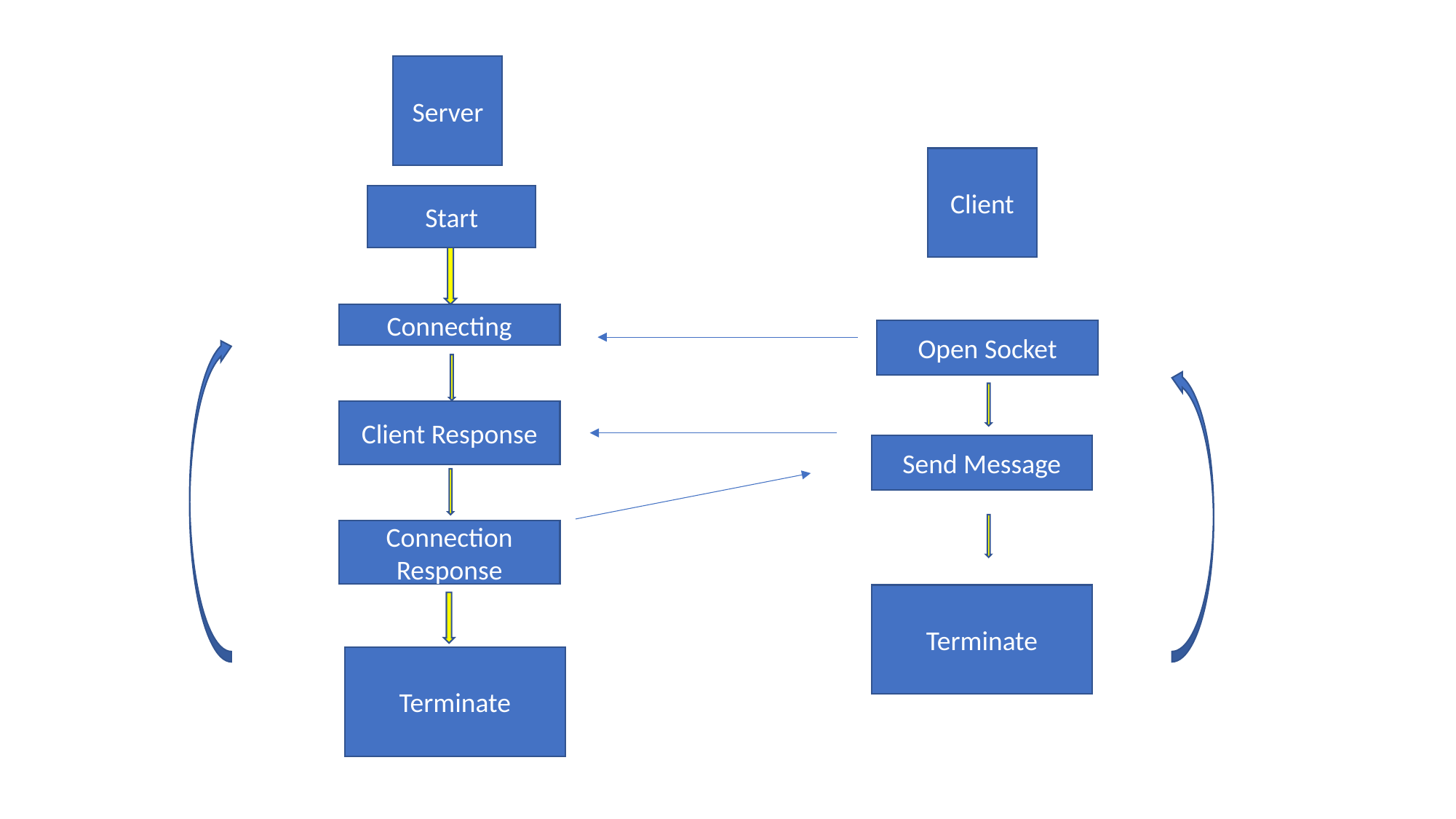

Server
Client
Start

Connecting
Open Socket

Client Response
Send Message

Connection Response
Terminate

Terminate